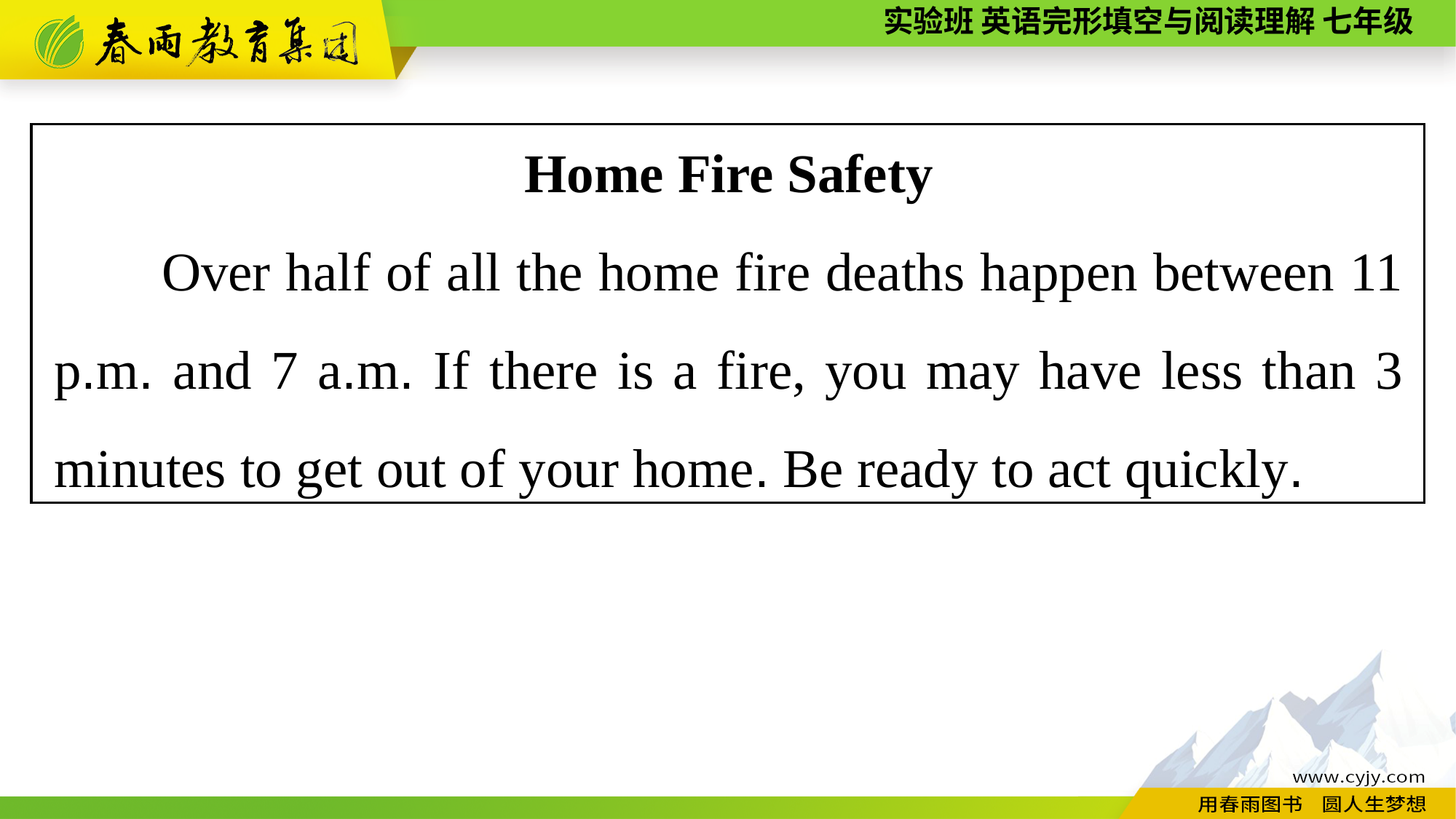

Home Fire Safety
       Over half of all the home fire deaths happen between 11 p.m. and 7 a.m. If there is a fire, you may have less than 3 minutes to get out of your home. Be ready to act quickly.